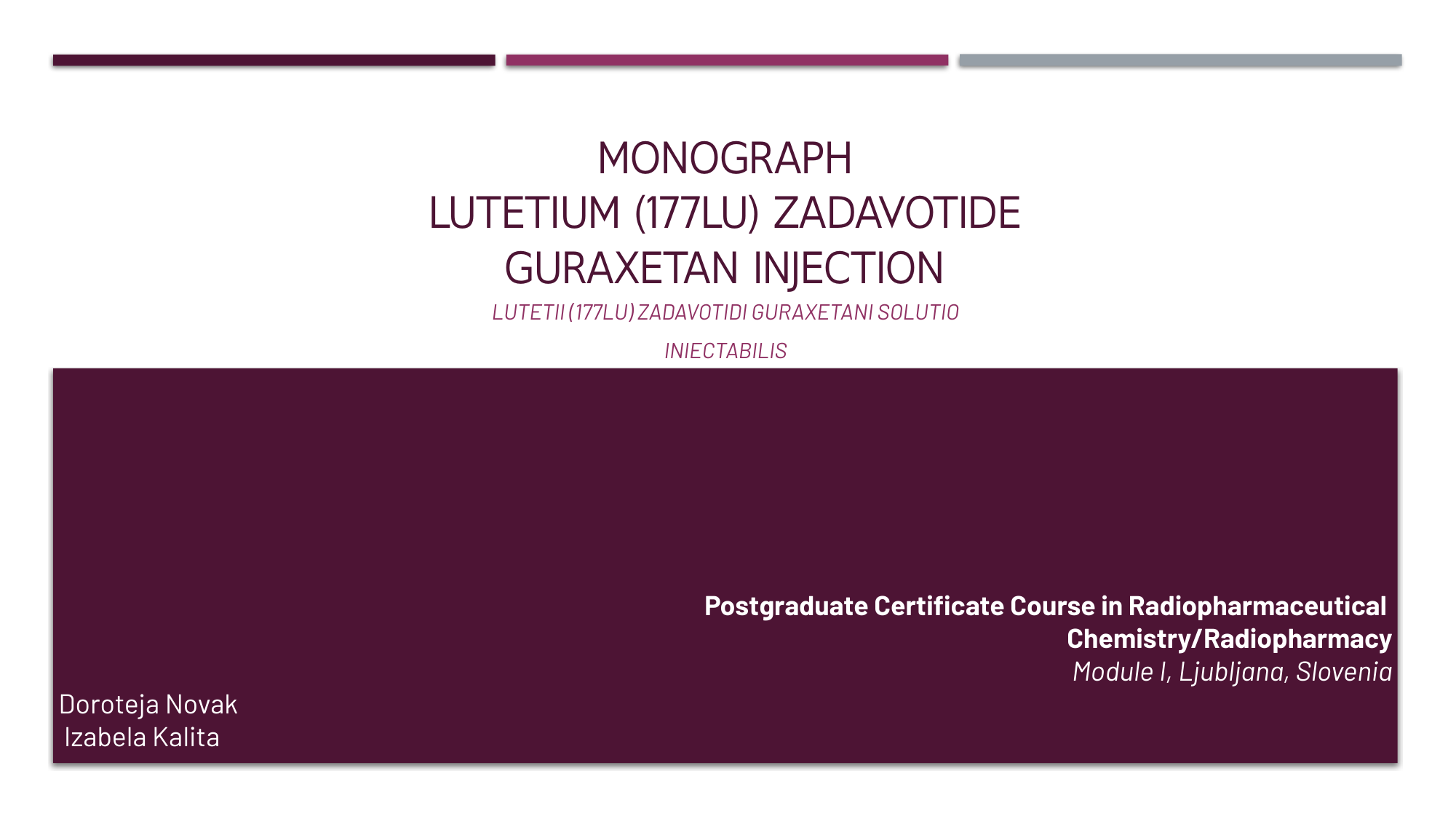

# Monograph LUTETIUM (177Lu) ZADAVOTIDE GURAXETAN INJECTION
Lutetii (177Lu) zadavotidi guraxetani solutio
iniectabilis
Postgraduate Certificate Course in Radiopharmaceutical
Chemistry/Radiopharmacy
Module I, Ljubljana, Slovenia
Doroteja Novak
 Izabela Kalita